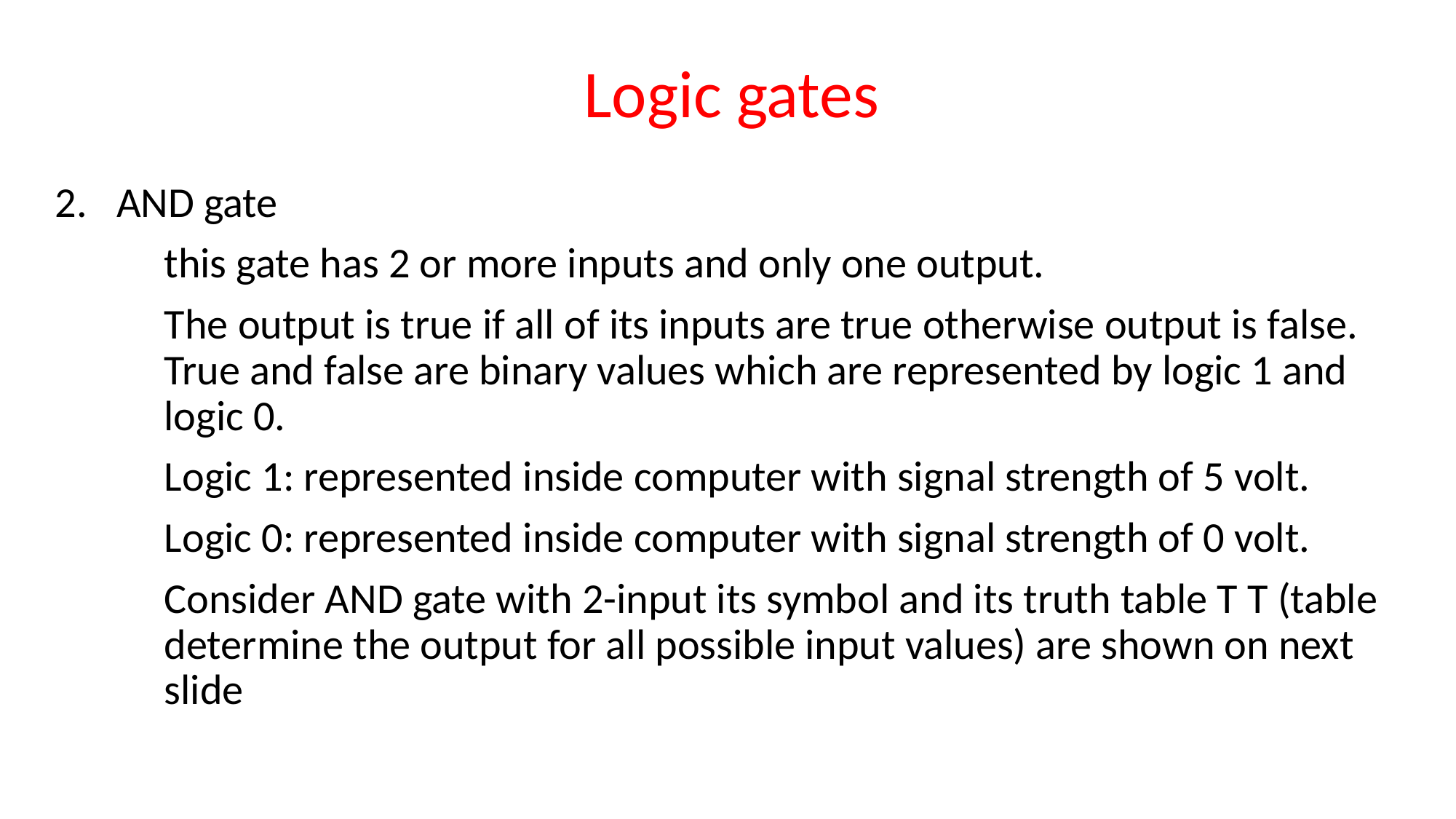

# Logic gates
AND gate
this gate has 2 or more inputs and only one output.
The output is true if all of its inputs are true otherwise output is false. True and false are binary values which are represented by logic 1 and logic 0.
Logic 1: represented inside computer with signal strength of 5 volt.
Logic 0: represented inside computer with signal strength of 0 volt.
Consider AND gate with 2-input its symbol and its truth table T T (table determine the output for all possible input values) are shown on next slide